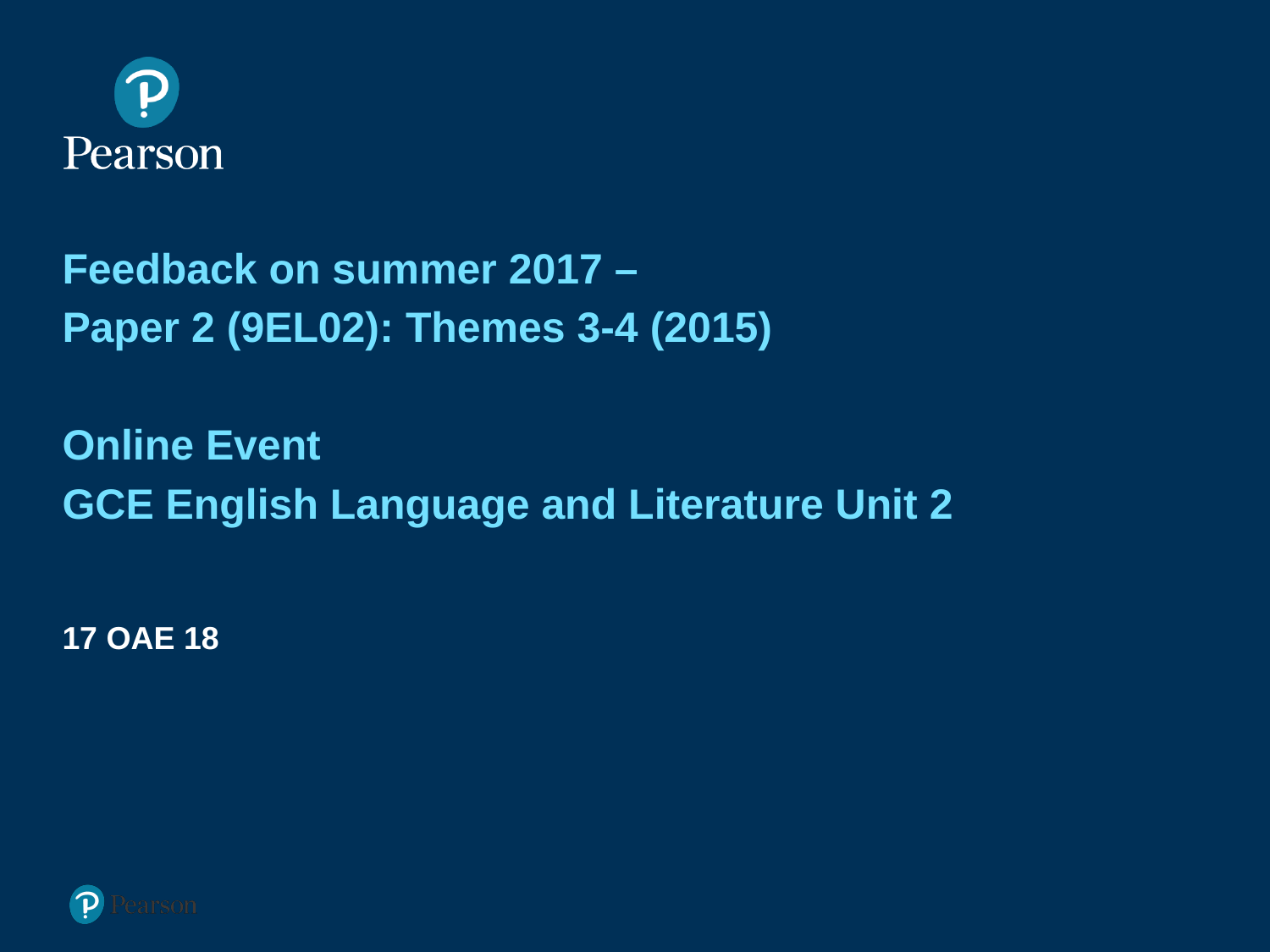

# Feedback on summer 2017 – Paper 2 (9EL02): Themes 3-4 (2015) Online Event GCE English Language and Literature Unit 2
17 OAE 18

1
Presentation Title Arial Bold 7 pt